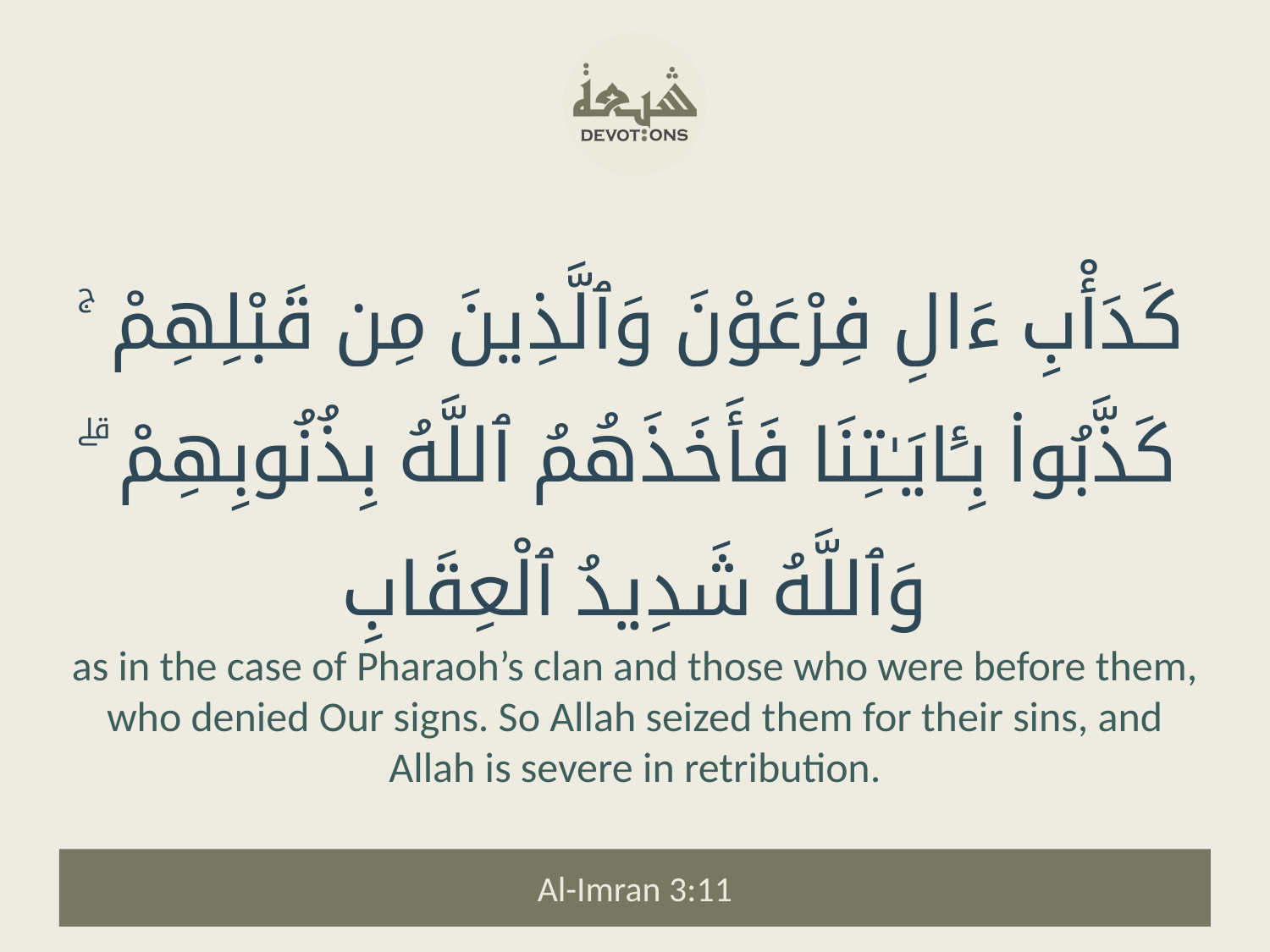

كَدَأْبِ ءَالِ فِرْعَوْنَ وَٱلَّذِينَ مِن قَبْلِهِمْ ۚ كَذَّبُوا۟ بِـَٔايَـٰتِنَا فَأَخَذَهُمُ ٱللَّهُ بِذُنُوبِهِمْ ۗ وَٱللَّهُ شَدِيدُ ٱلْعِقَابِ
as in the case of Pharaoh’s clan and those who were before them, who denied Our signs. So Allah seized them for their sins, and Allah is severe in retribution.
Al-Imran 3:11